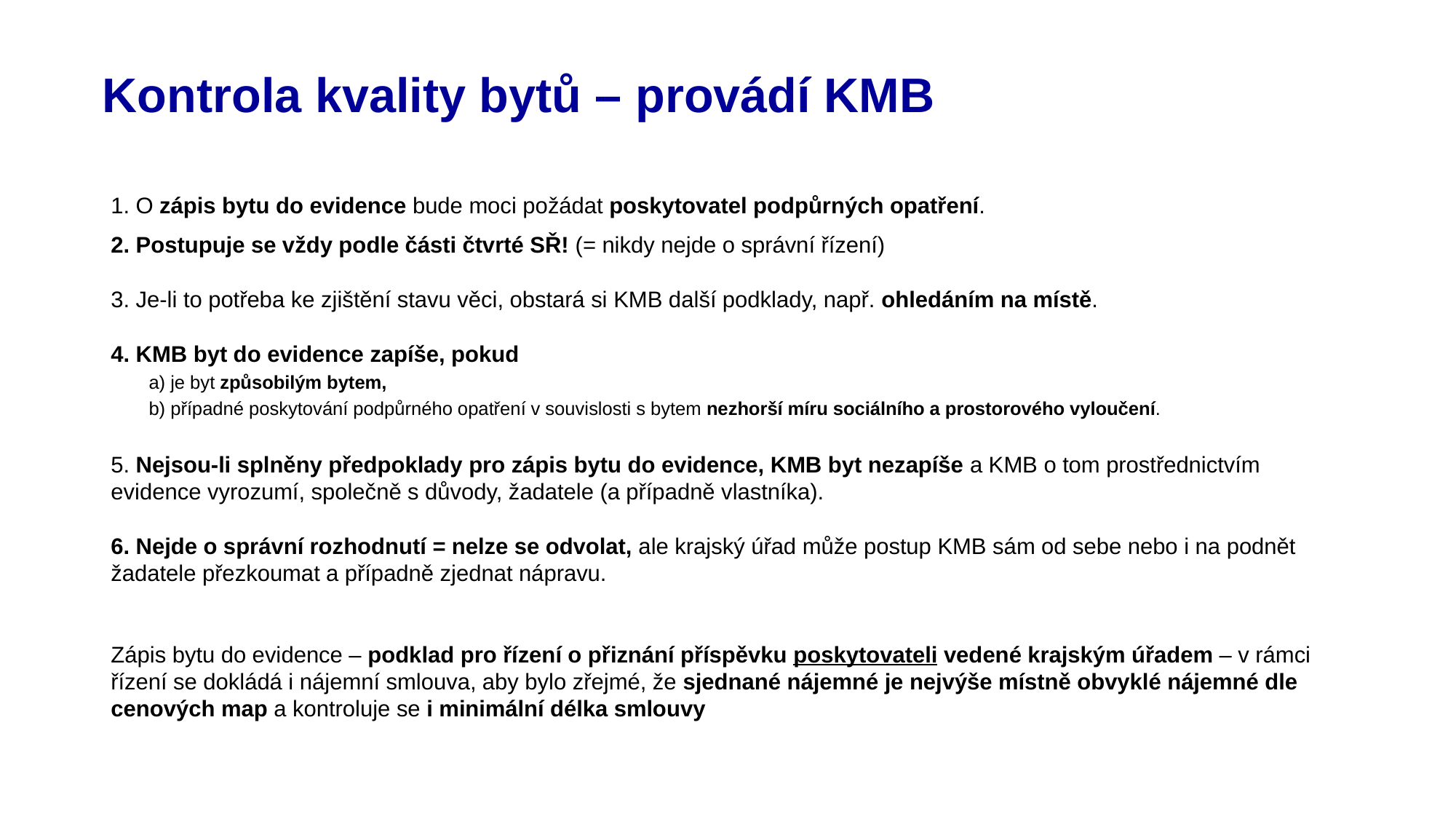

# Kontrola kvality bytů – provádí KMB
1. O zápis bytu do evidence bude moci požádat poskytovatel podpůrných opatření.
2. Postupuje se vždy podle části čtvrté SŘ! (= nikdy nejde o správní řízení)

3. Je-li to potřeba ke zjištění stavu věci, obstará si KMB další podklady, např. ohledáním na místě.

4. KMB byt do evidence zapíše, pokud
a) je byt způsobilým bytem,
b) případné poskytování podpůrného opatření v souvislosti s bytem nezhorší míru sociálního a prostorového vyloučení.

5. Nejsou-li splněny předpoklady pro zápis bytu do evidence, KMB byt nezapíše a KMB o tom prostřednictvím evidence vyrozumí, společně s důvody, žadatele (a případně vlastníka).

6. Nejde o správní rozhodnutí = nelze se odvolat, ale krajský úřad může postup KMB sám od sebe nebo i na podnět žadatele přezkoumat a případně zjednat nápravu.

Zápis bytu do evidence – podklad pro řízení o přiznání příspěvku poskytovateli vedené krajským úřadem – v rámci řízení se dokládá i nájemní smlouva, aby bylo zřejmé, že sjednané nájemné je nejvýše místně obvyklé nájemné dle cenových map a kontroluje se i minimální délka smlouvy